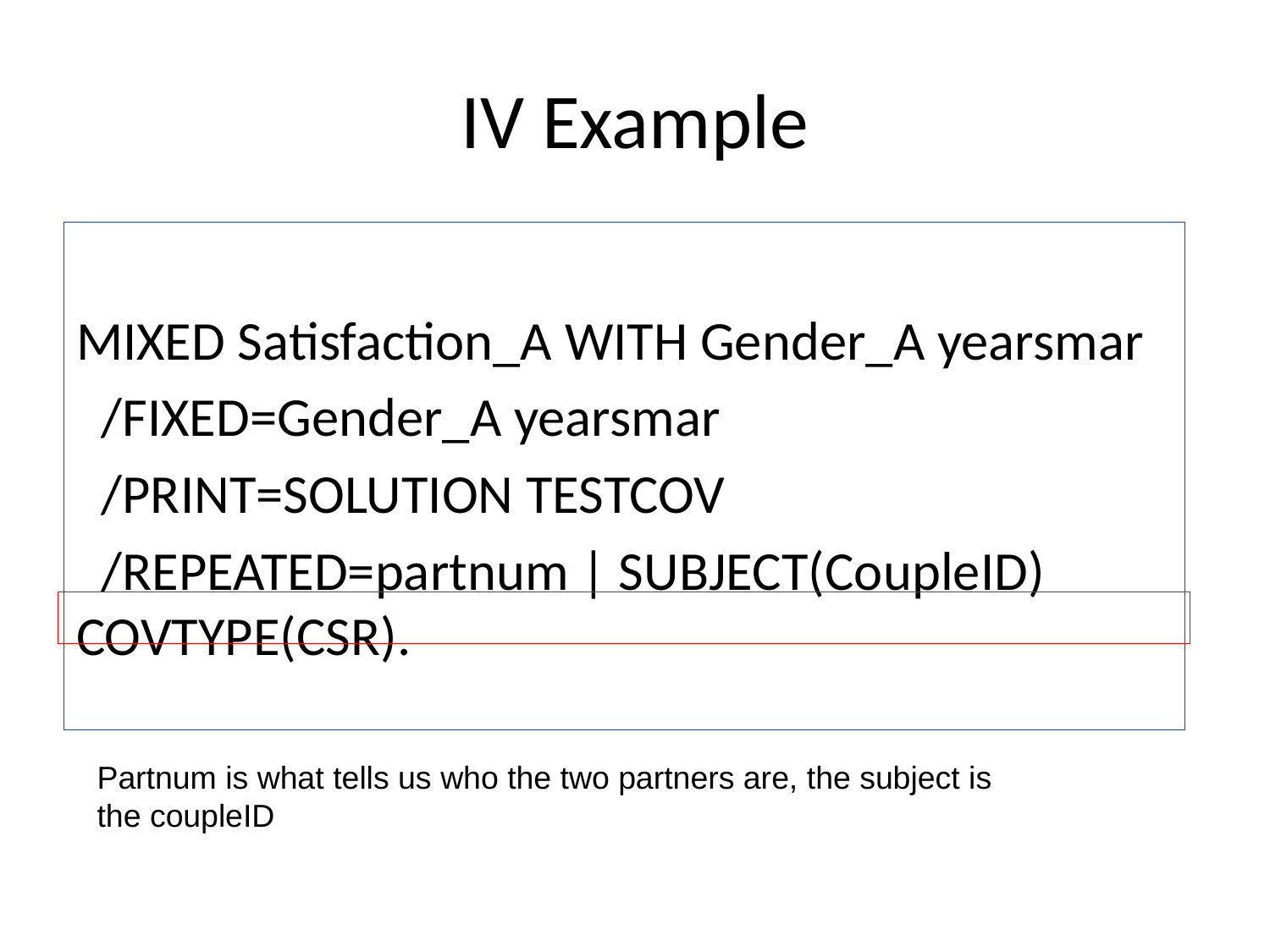

# IV Example

MIXED Satisfaction_A WITH Gender_A yearsmar
  /FIXED=Gender_A yearsmar
  /PRINT=SOLUTION TESTCOV
  /REPEATED=partnum | SUBJECT(CoupleID) COVTYPE(CSR).

Partnum is what tells us who the two partners are, the subject is the coupleID